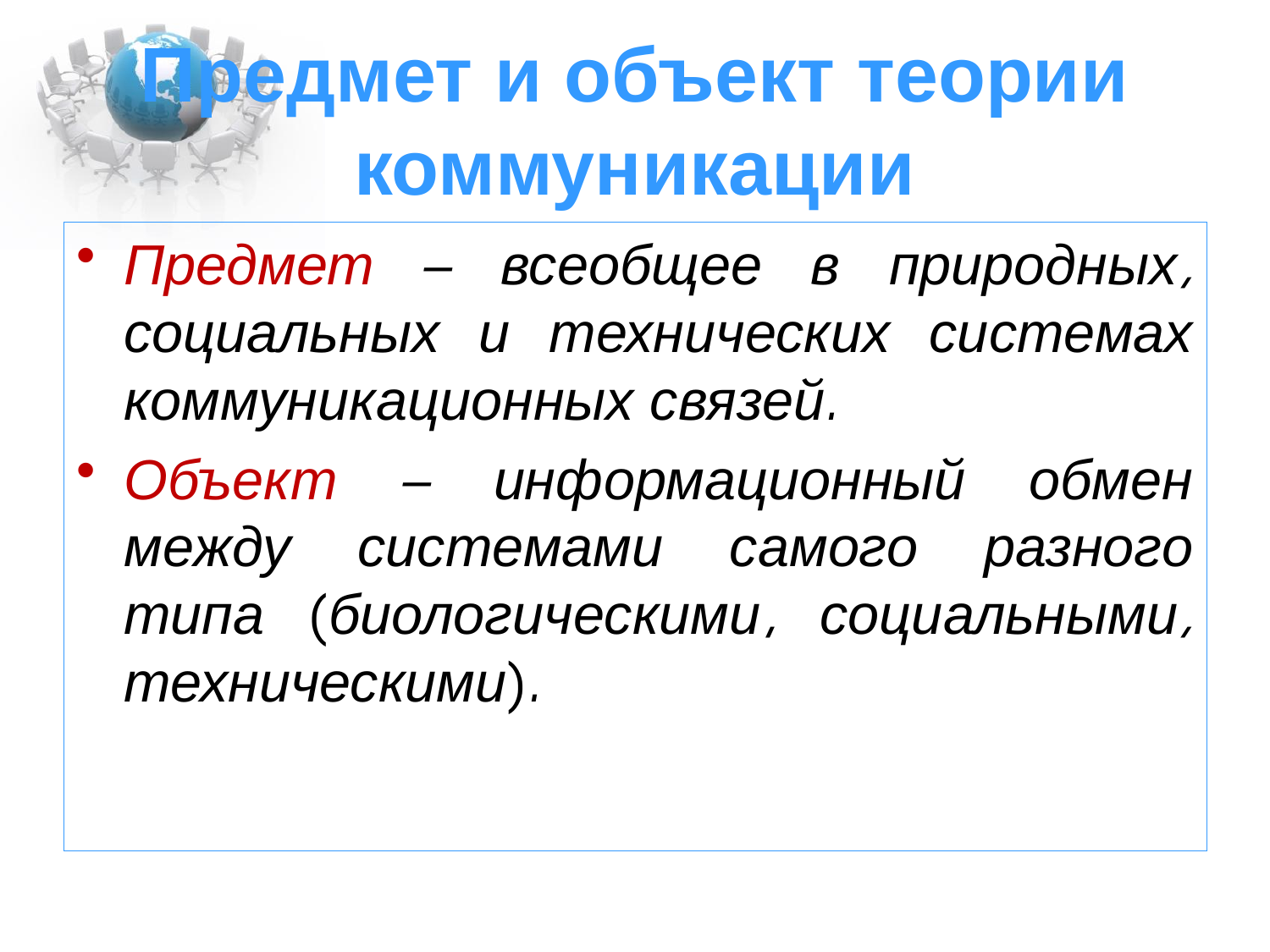

# Предмет и объект теории коммуникации
Предмет – всеобщее в природных, социальных и технических системах коммуникационных связей.
Объект – информационный обмен между системами самого разного типа (биологическими, социальными, техническими).